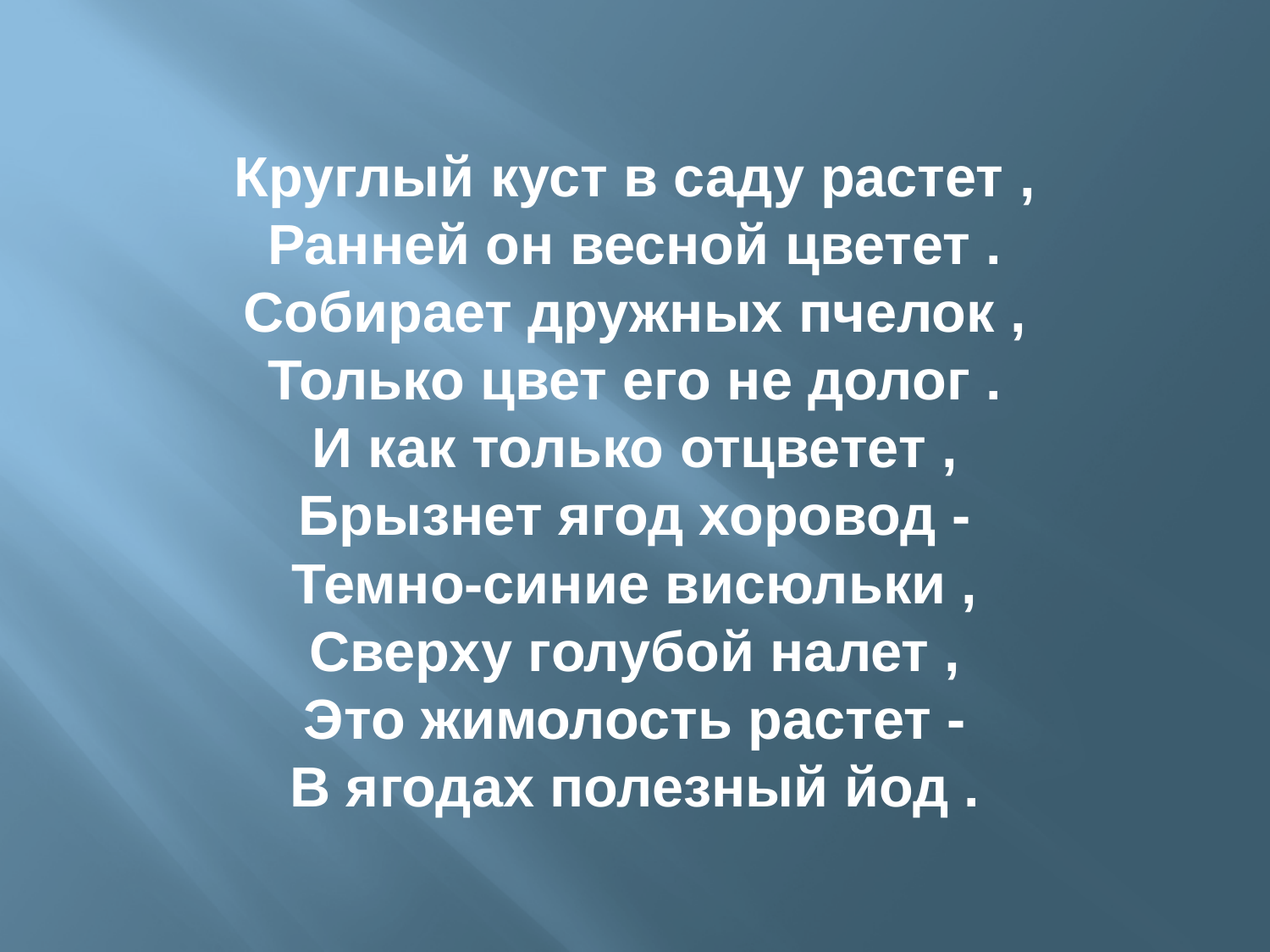

# Круглый куст в саду растет , Ранней он весной цветет . Собирает дружных пчелок , Только цвет его не долог . И как только отцветет , Брызнет ягод хоровод - Темно-синие висюльки , Сверху голубой налет , Это жимолость растет - В ягодах полезный йод .